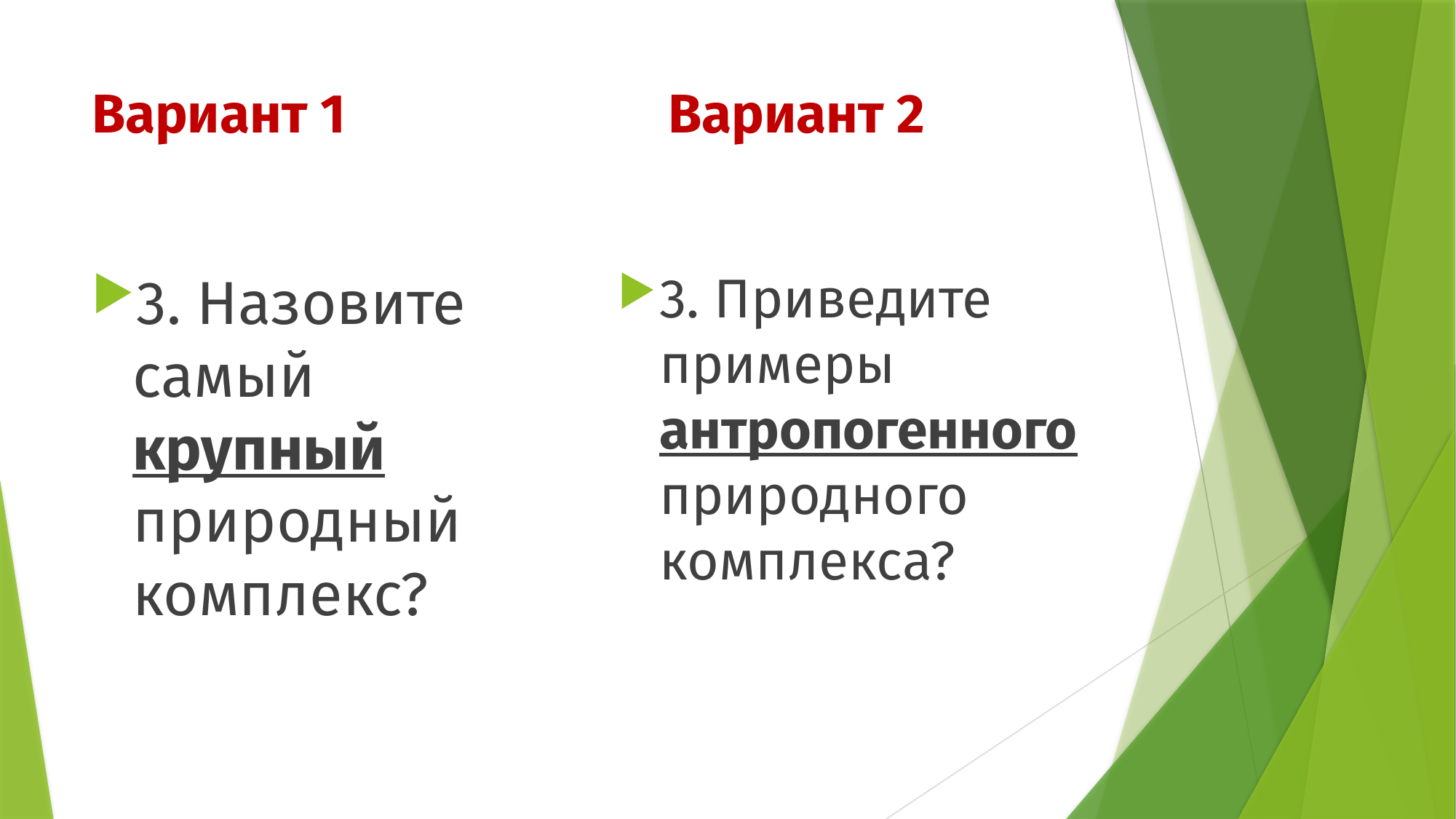

# Вариант 1                         Вариант 2
3. Назовите самый крупный природный комплекс?
3. Приведите примеры антропогенного природного комплекса?